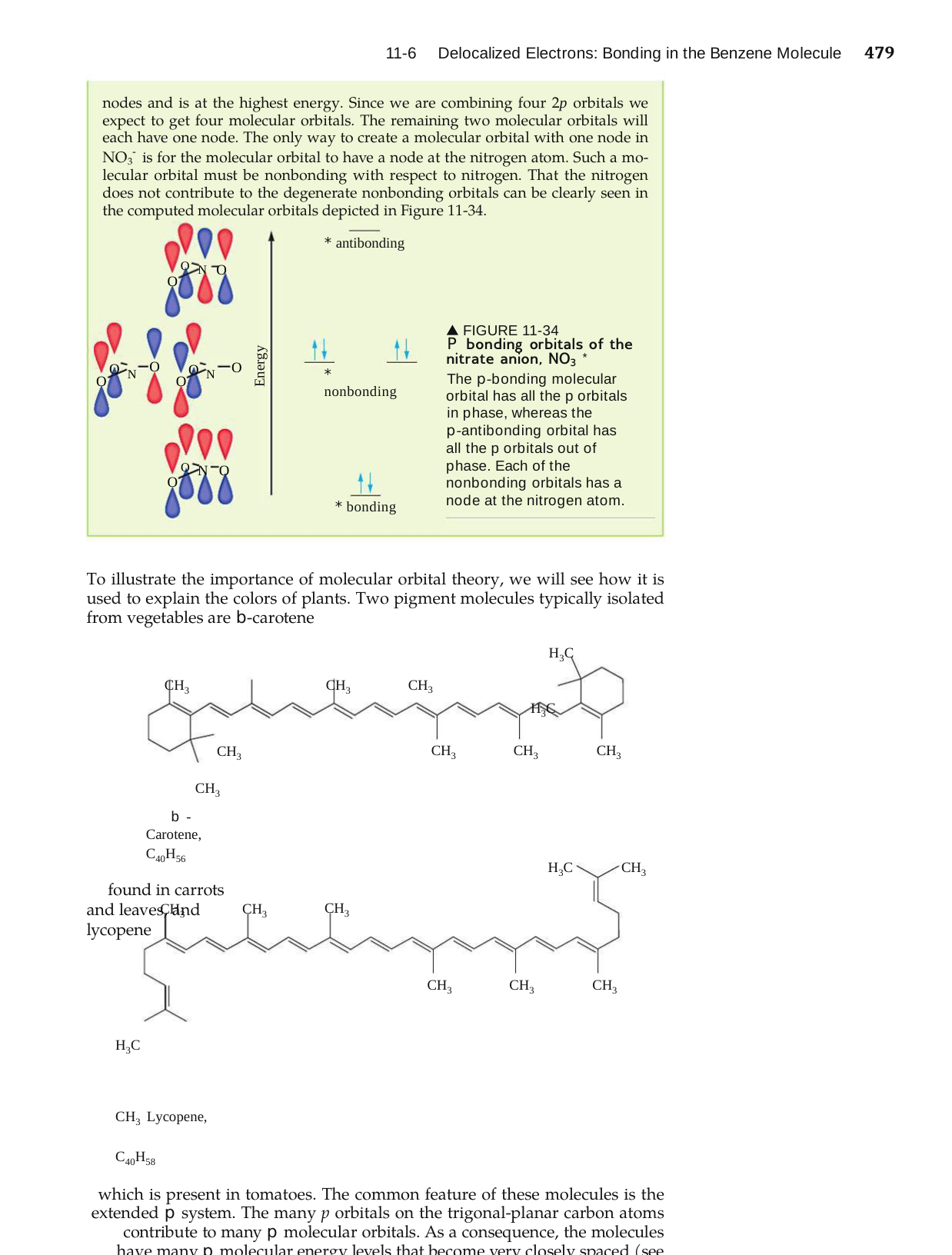

Delocalized Electrons: Bonding in the Benzene Molecule	479
11-6
nodes and is at the highest energy. Since we are combining four 2p orbitals we expect to get four molecular orbitals. The remaining two molecular orbitals will each have one node. The only way to create a molecular orbital with one node in NO3   is for the molecular orbital to have a node at the nitrogen atom. Such a mo- lecular orbital must be nonbonding with respect to nitrogen. That the nitrogen does not contribute to the degenerate nonbonding orbitals can be clearly seen in the computed molecular orbitals depicted in Figure 11-34.
-
* antibonding
O  N   O
O
 FIGURE 11-34

P bonding orbitals of the nitrate anion, NO3
The p-bonding molecular orbital has all the p orbitals
in phase, whereas the
p-antibonding orbital has all the p orbitals out of phase. Each of the nonbonding orbitals has a node at the nitrogen atom.
Energy
*
O  N
O  N
O
O
* nonbonding
O
O
O  N   O
O
* bonding
To illustrate the importance of molecular orbital theory, we will see how it is used to explain the colors of plants. Two pigment molecules typically isolated from vegetables are b-carotene
H3C
CH3	CH3 	CH3
H3C
CH3 CH3
 b  -Carotene, C40H56
found in carrots and leaves, and lycopene
CH3
CH3
CH3
H3C
CH3
CH3
CH3
CH3
CH3
CH3
CH3
H3C 	CH3  Lycopene, C40H58

which is present in tomatoes. The common feature of these molecules is the extended p system. The many p orbitals on the trigonal-planar carbon atoms contribute to many p molecular orbitals. As a consequence, the molecules have many p molecular energy levels that become very closely spaced (see Fig. 11-35). In molecules with long extended p systems, the highest occupied molecular orbital (HOMO) is very close in energy to the lowest unoccupied molecular orbital